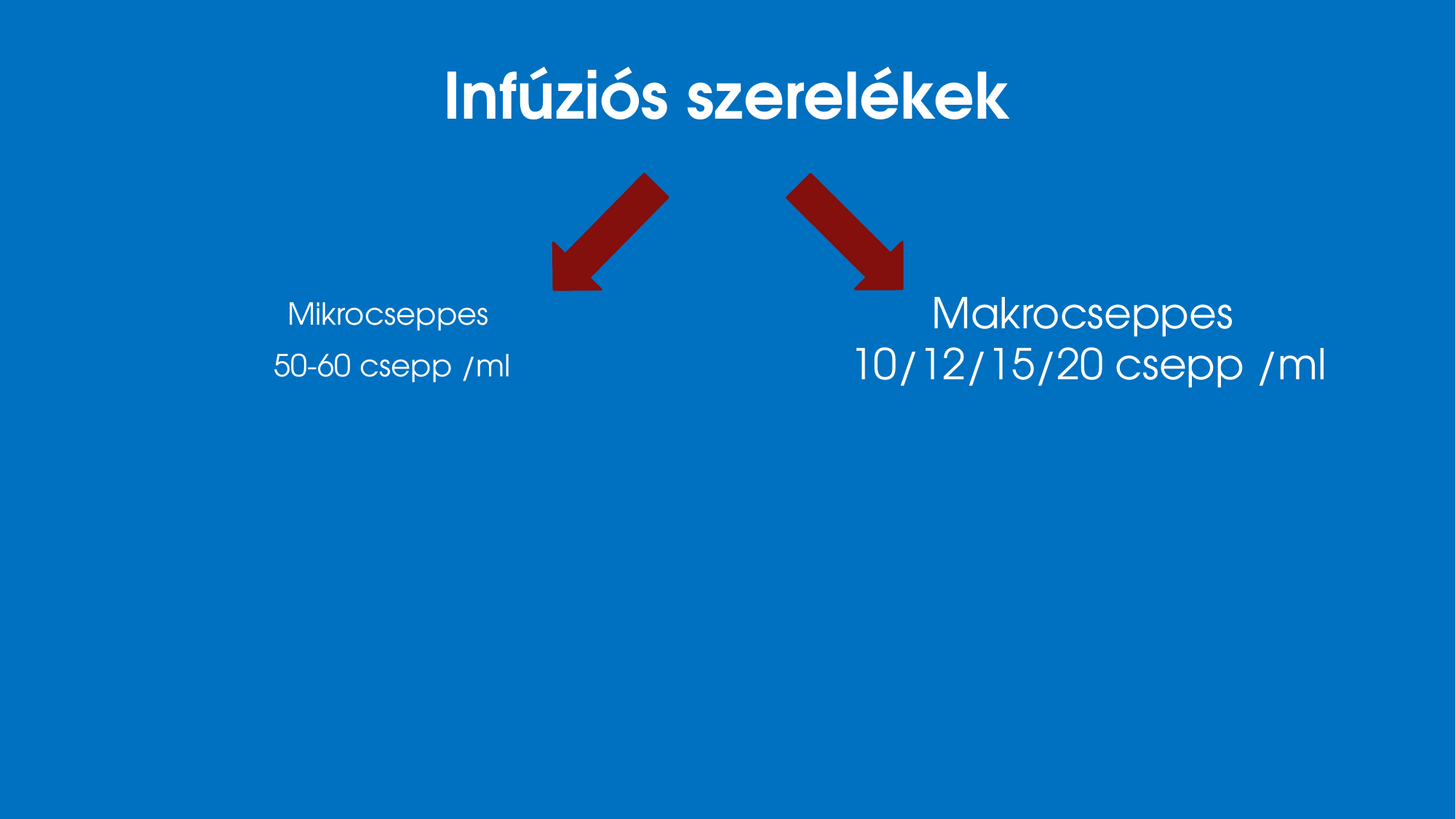

# Infúziós szerelékek

Makrocseppes
10/12/15/20 csepp /ml
Mikrocseppes
50-60 csepp /ml